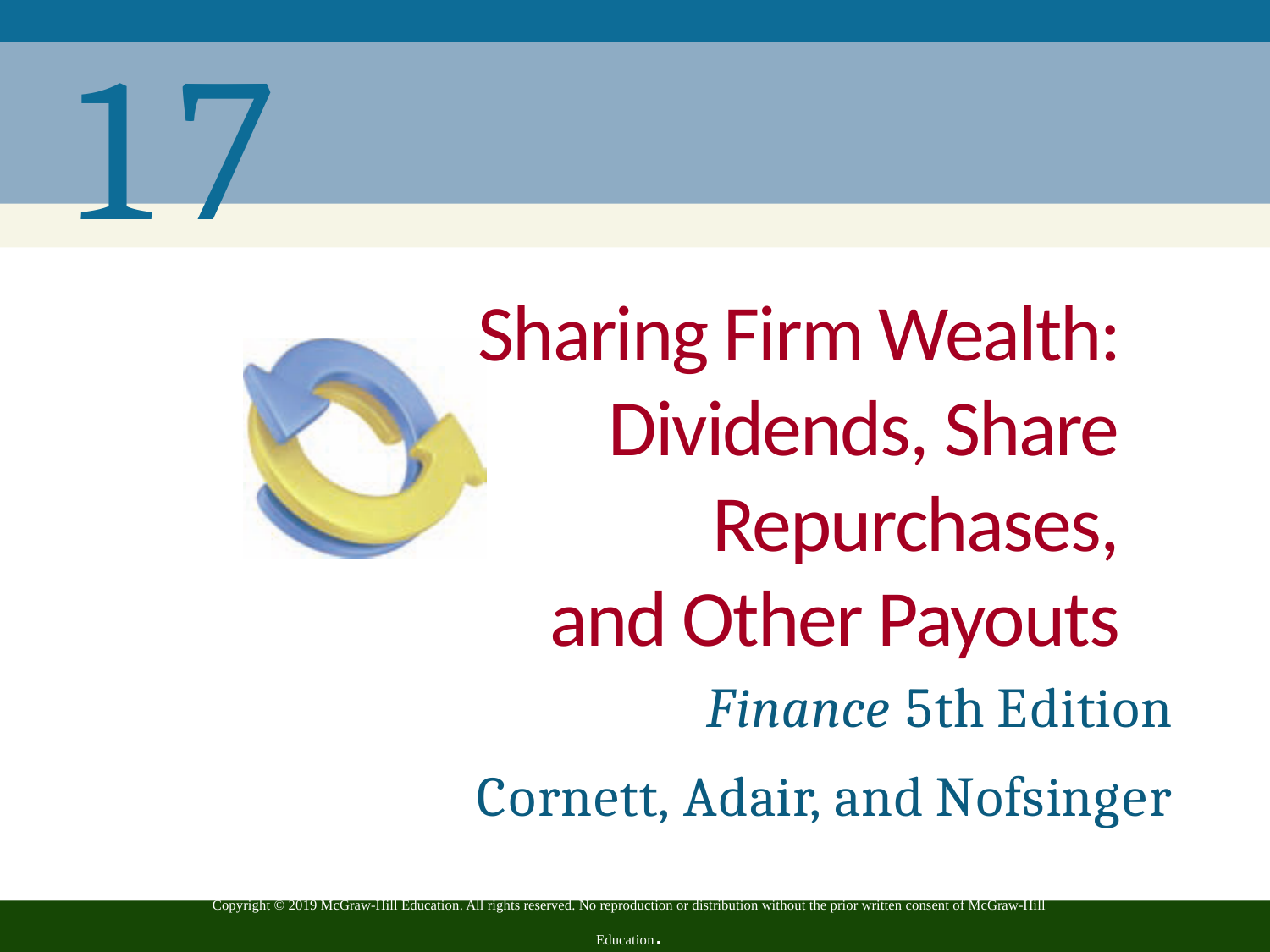

# Sharing Firm Wealth: Dividends, Share Repurchases, and Other Payouts